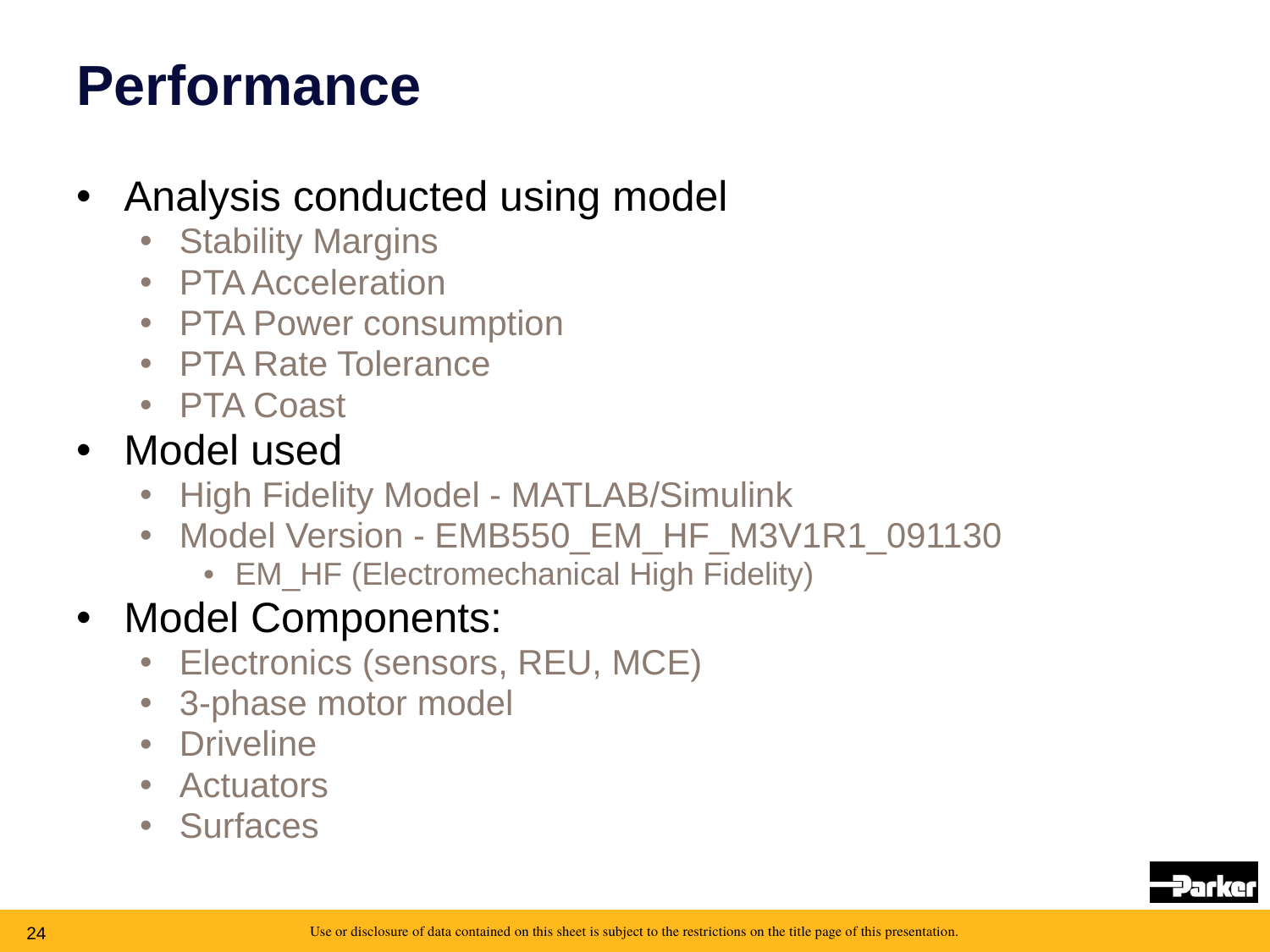

# Performance
Analysis conducted using model
Stability Margins
PTA Acceleration
PTA Power consumption
PTA Rate Tolerance
PTA Coast
Model used
High Fidelity Model - MATLAB/Simulink
Model Version - EMB550_EM_HF_M3V1R1_091130
EM_HF (Electromechanical High Fidelity)
Model Components:
Electronics (sensors, REU, MCE)
3-phase motor model
Driveline
Actuators
Surfaces